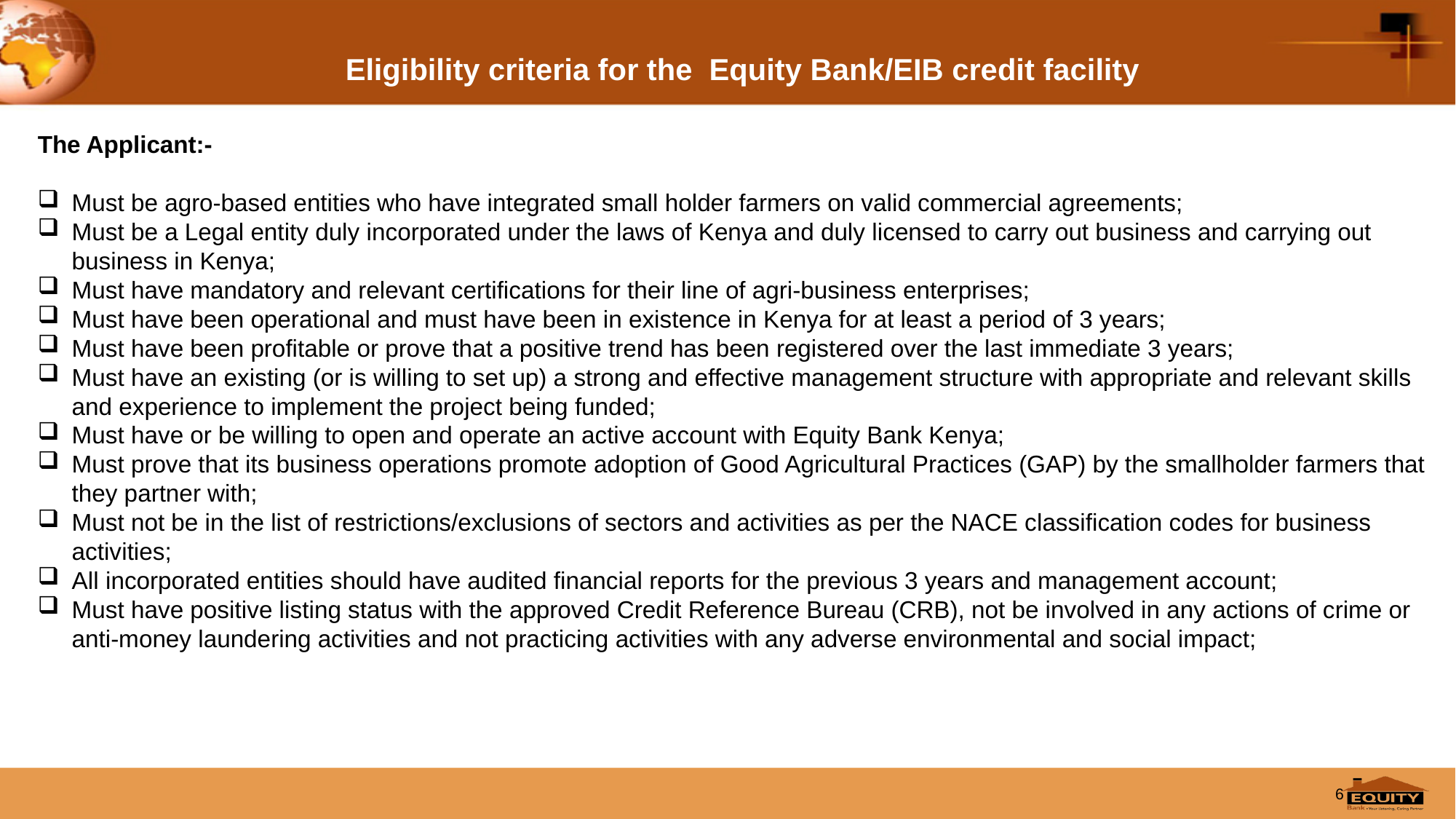

# Eligibility criteria for the  Equity Bank/EIB credit facility
The Applicant:-

Must be agro-based entities who have integrated small holder farmers on valid commercial agreements;
Must be a Legal entity duly incorporated under the laws of Kenya and duly licensed to carry out business and carrying out business in Kenya;
Must have mandatory and relevant certifications for their line of agri-business enterprises;
Must have been operational and must have been in existence in Kenya for at least a period of 3 years;
Must have been profitable or prove that a positive trend has been registered over the last immediate 3 years;
Must have an existing (or is willing to set up) a strong and effective management structure with appropriate and relevant skills and experience to implement the project being funded;
Must have or be willing to open and operate an active account with Equity Bank Kenya;
Must prove that its business operations promote adoption of Good Agricultural Practices (GAP) by the smallholder farmers that they partner with;
Must not be in the list of restrictions/exclusions of sectors and activities as per the NACE classification codes for business activities;
All incorporated entities should have audited financial reports for the previous 3 years and management account;
Must have positive listing status with the approved Credit Reference Bureau (CRB), not be involved in any actions of crime or anti-money laundering activities and not practicing activities with any adverse environmental and social impact;